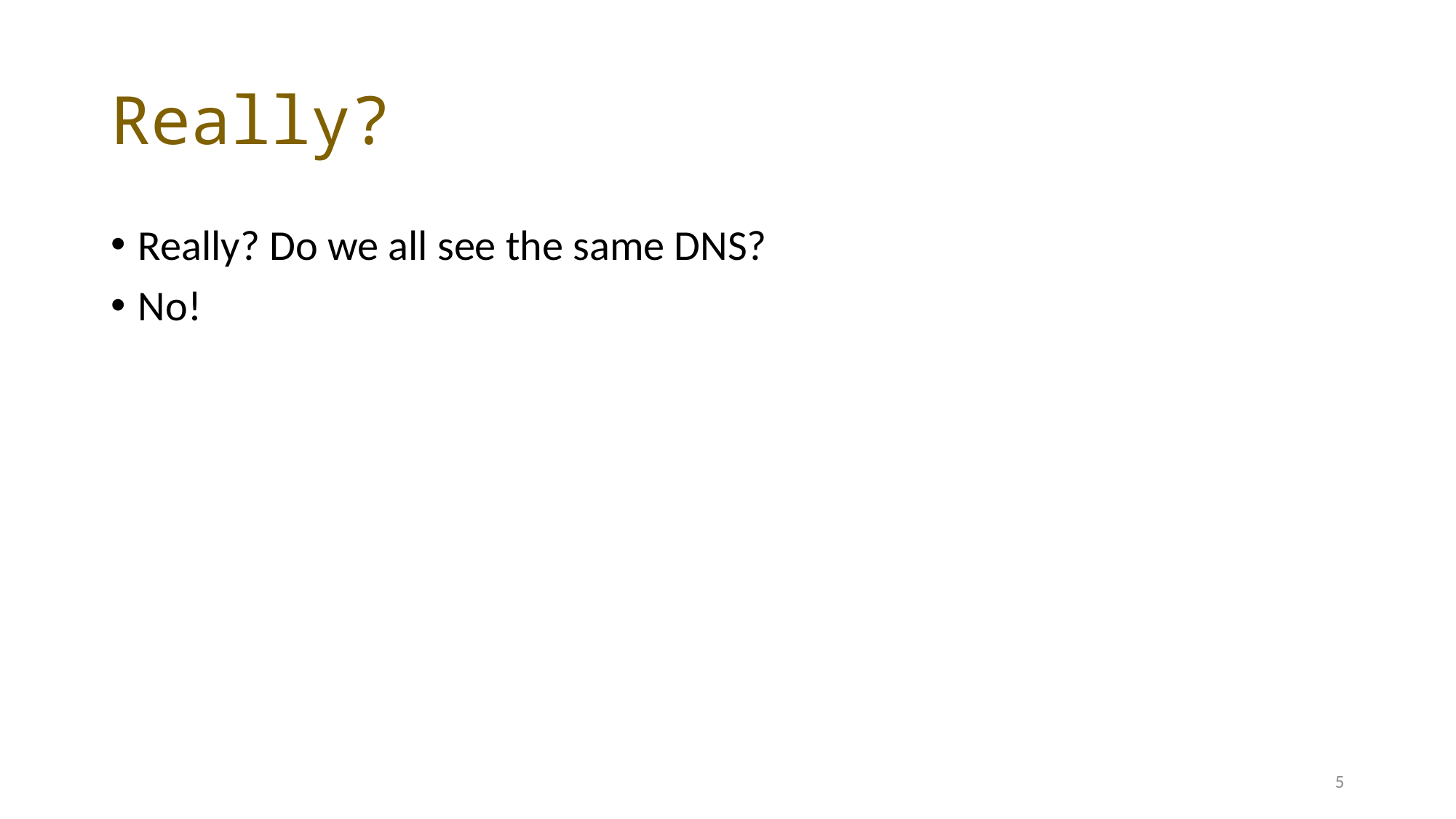

# Really?
Really? Do we all see the same DNS?
No!
5